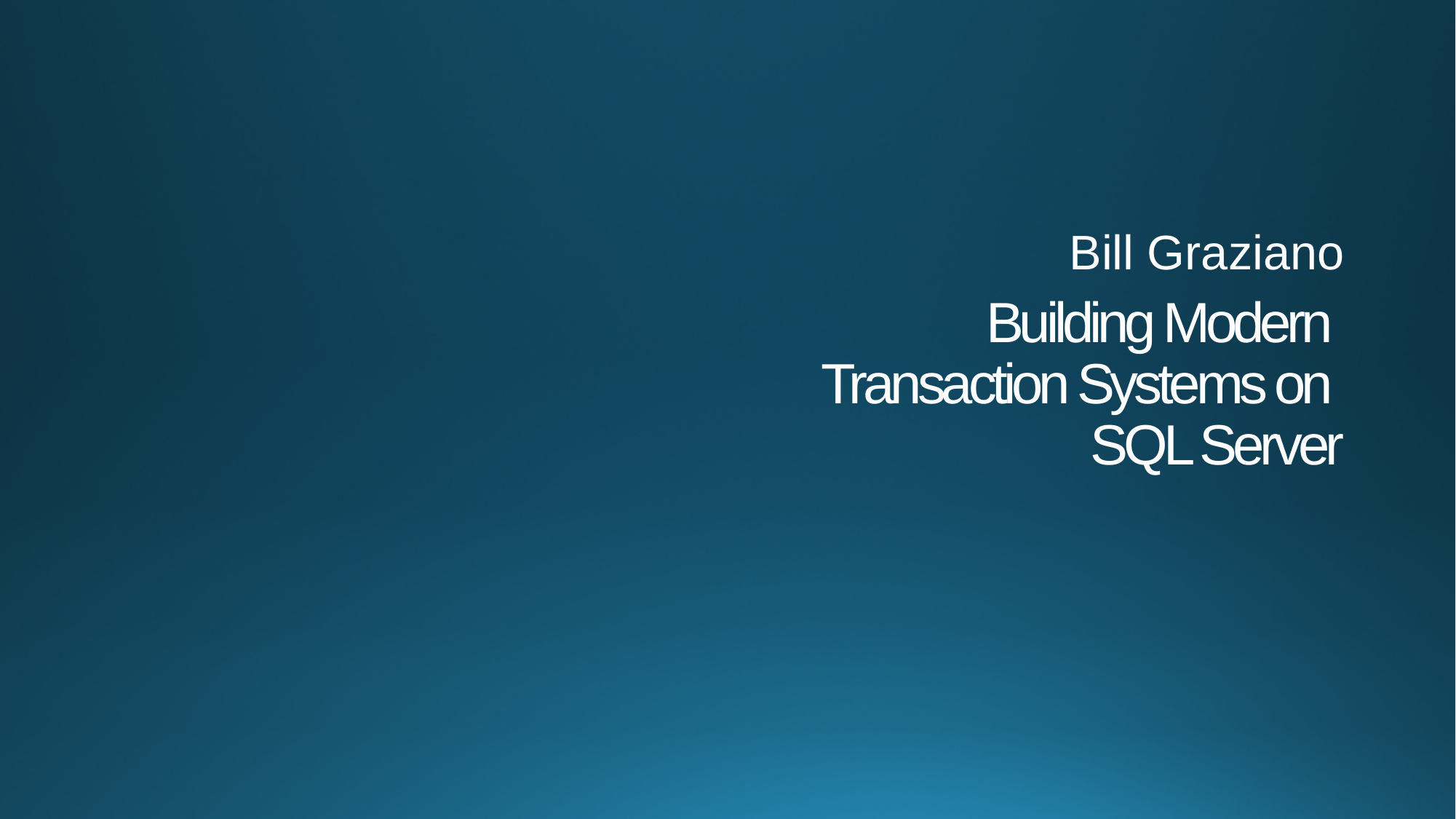

Bill Graziano
# Building Modern Transaction Systems on SQL Server